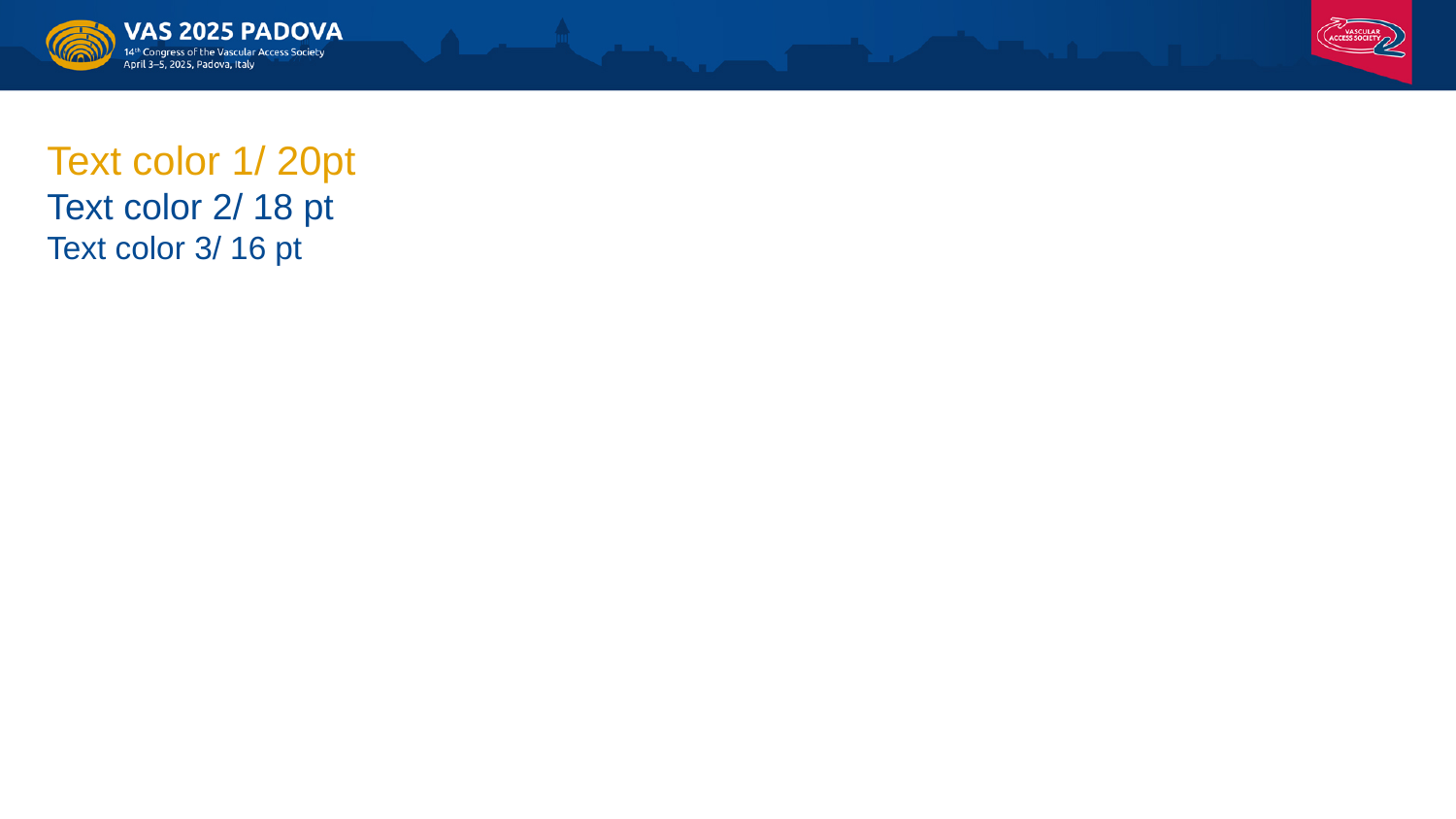

Text color 1/ 20pt
Text color 2/ 18 pt
Text color 3/ 16 pt